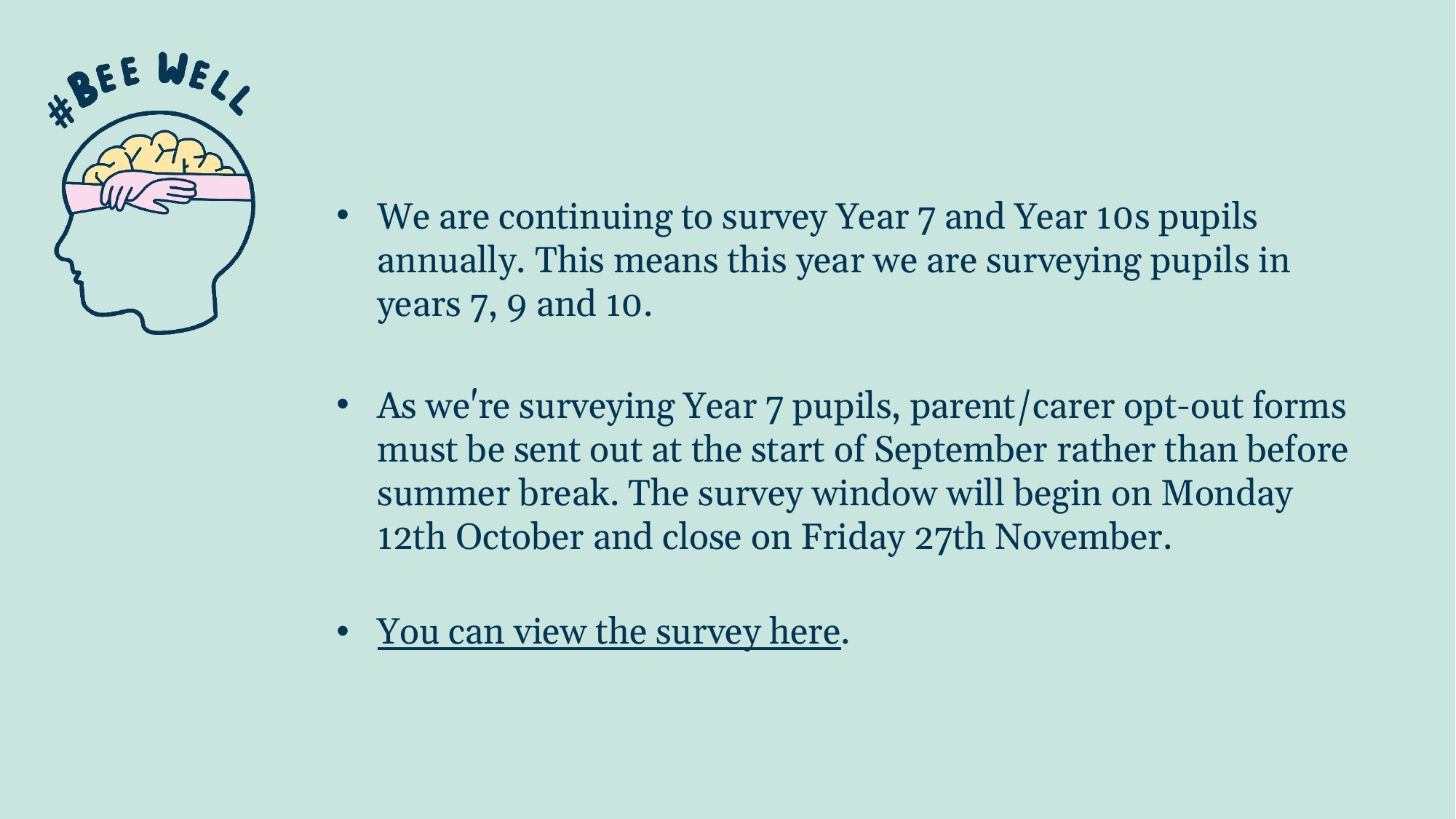

We are continuing to survey Year 7 and Year 10s pupils annually. This means this year we are surveying pupils in years 7, 9 and 10.

As we're surveying Year 7 pupils, parent/carer opt-out forms must be sent out at the start of September rather than before summer break. The survey window will begin on Monday 12th October and close on Friday 27th November.
You can view the survey here.

#